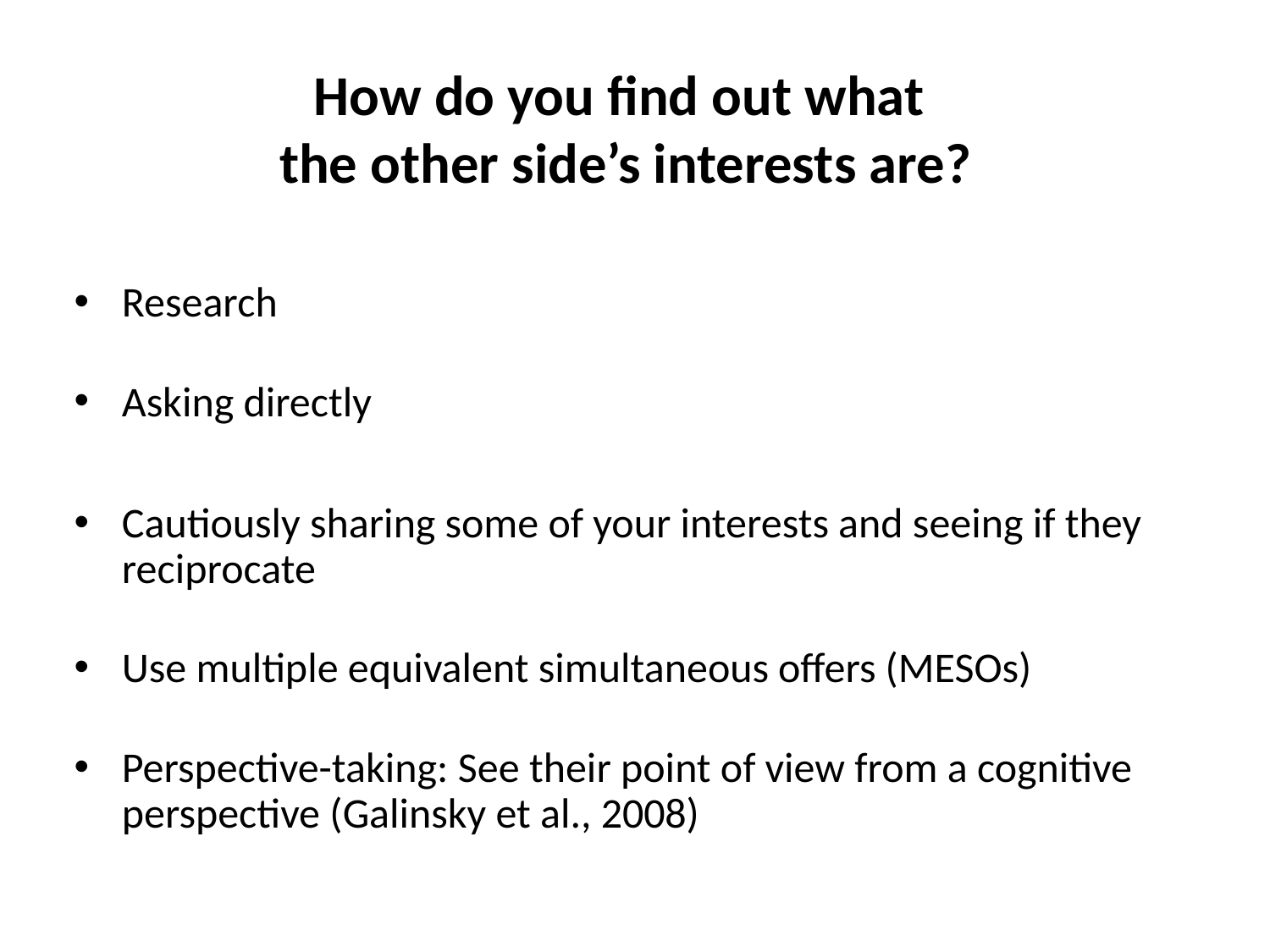

# How do you find out what the other side’s interests are?
Research

Asking directly

Cautiously sharing some of your interests and seeing if they reciprocate

Use multiple equivalent simultaneous offers (MESOs)

Perspective-taking: See their point of view from a cognitive perspective (Galinsky et al., 2008)